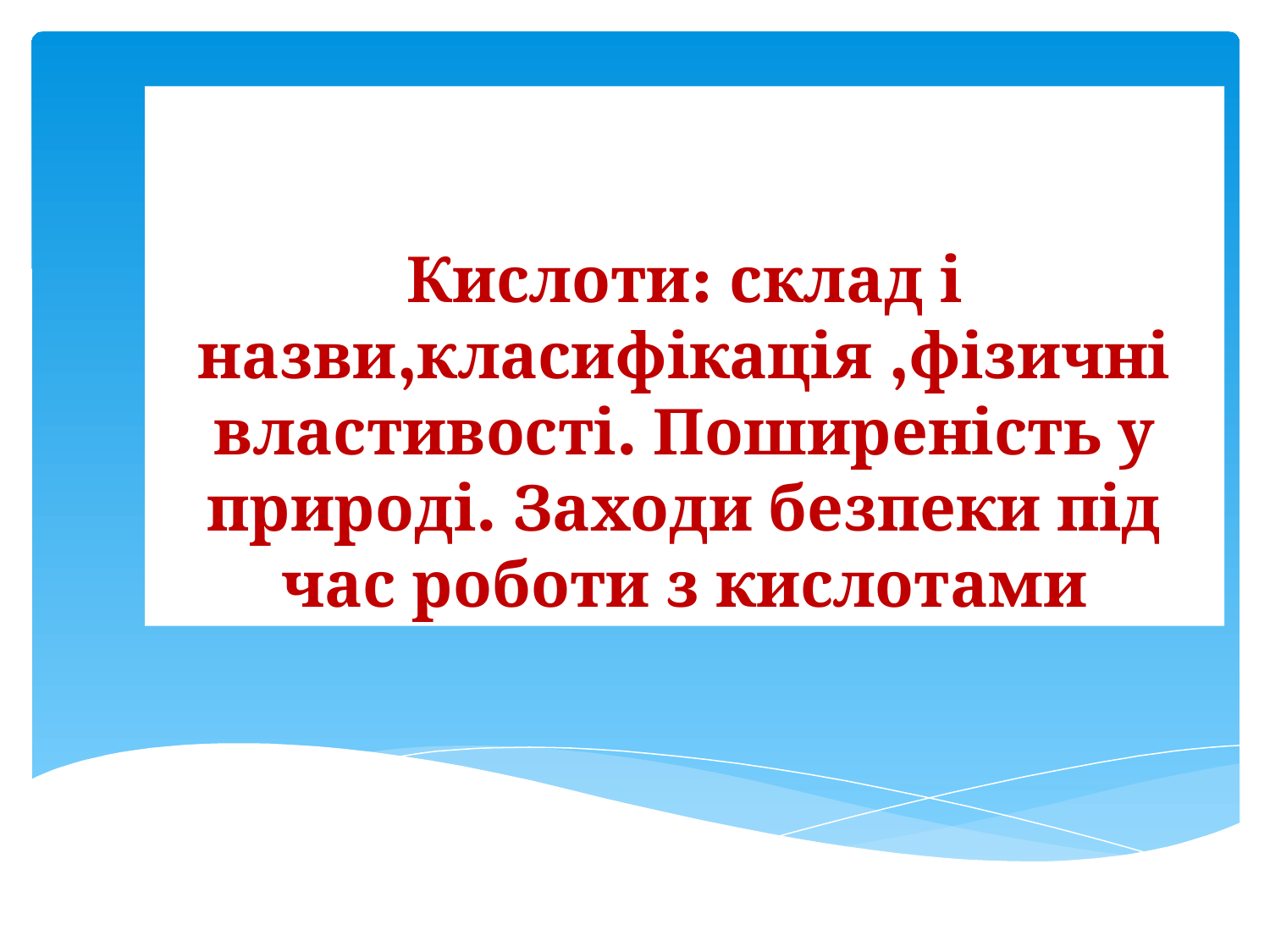

# Кислоти: склад і назви,класифікація ,фізичні властивості. Поширеність у природі. Заходи безпеки під час роботи з кислотами